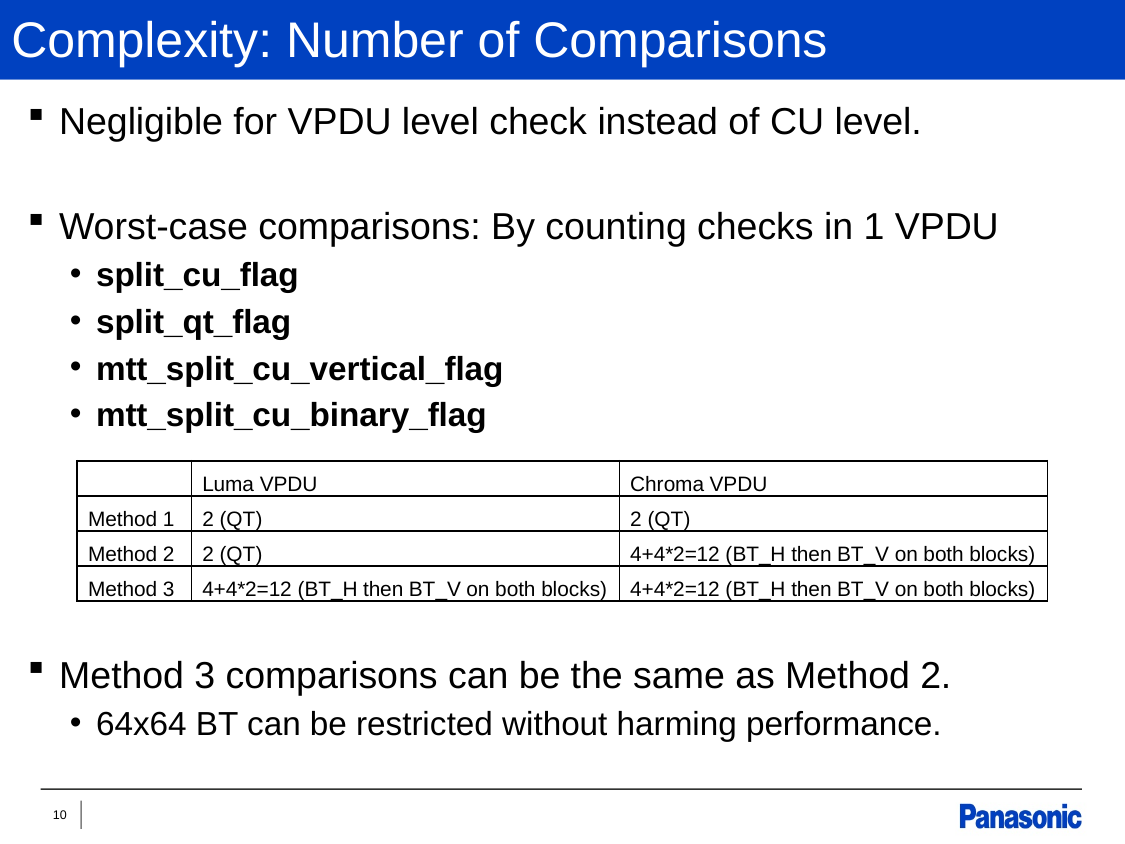

# Complexity: Number of Comparisons
Negligible for VPDU level check instead of CU level.

Worst-case comparisons: By counting checks in 1 VPDU
split_cu_flag
split_qt_flag
mtt_split_cu_vertical_flag
mtt_split_cu_binary_flag

Method 3 comparisons can be the same as Method 2.
64x64 BT can be restricted without harming performance.
|  | Luma VPDU | Chroma VPDU |
| --- | --- | --- |
| Method 1 | 2 (QT) | 2 (QT) |
| Method 2 | 2 (QT) | 4+4\*2=12 (BT\_H then BT\_V on both blocks) |
| Method 3 | 4+4\*2=12 (BT\_H then BT\_V on both blocks) | 4+4\*2=12 (BT\_H then BT\_V on both blocks) |